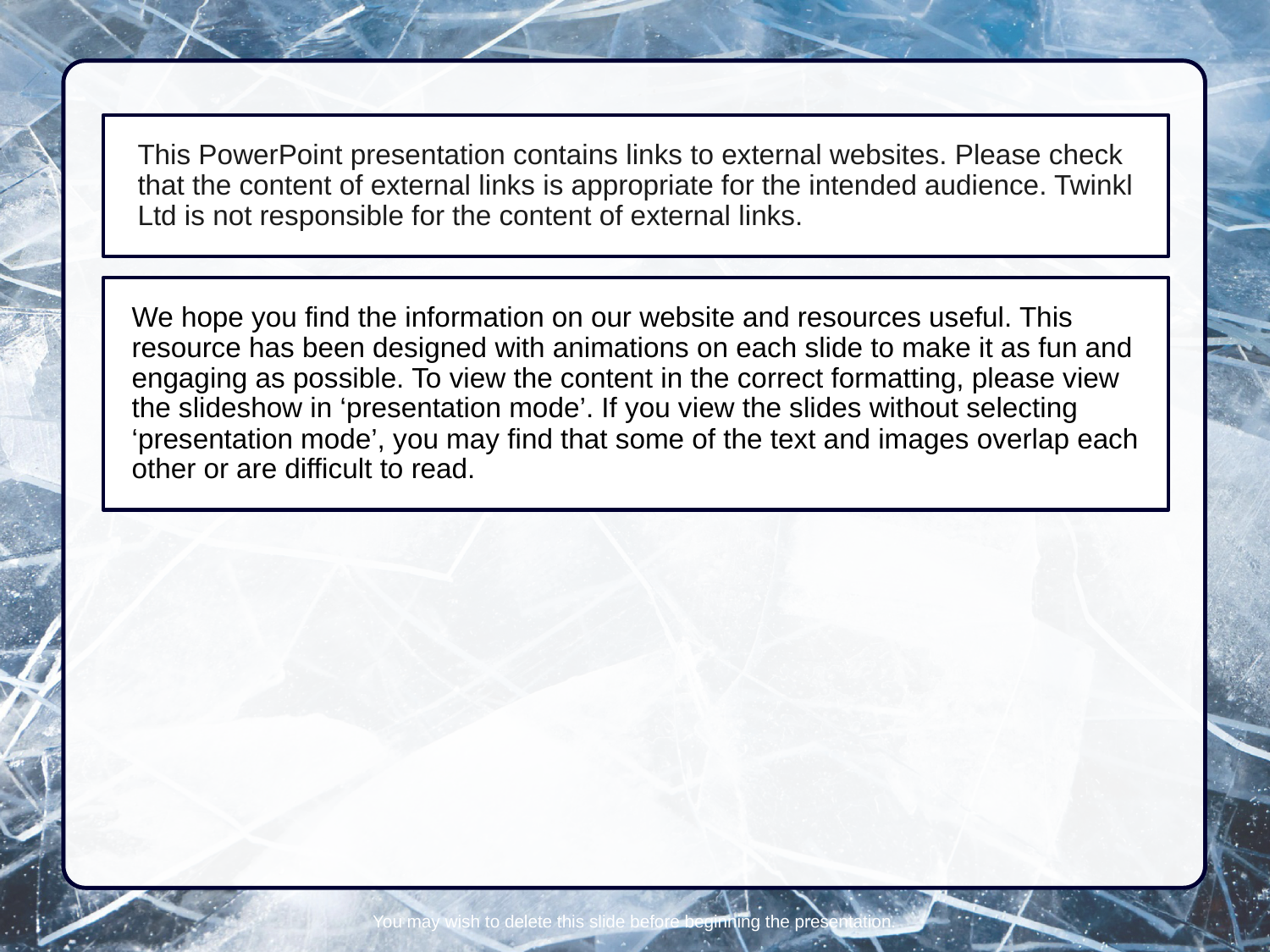

This PowerPoint presentation contains links to external websites. Please check that the content of external links is appropriate for the intended audience. Twinkl Ltd is not responsible for the content of external links.
We hope you find the information on our website and resources useful. This resource has been designed with animations on each slide to make it as fun and engaging as possible. To view the content in the correct formatting, please view the slideshow in ‘presentation mode’. If you view the slides without selecting ‘presentation mode’, you may find that some of the text and images overlap each other or are difficult to read.
You may wish to delete this slide before beginning the presentation.